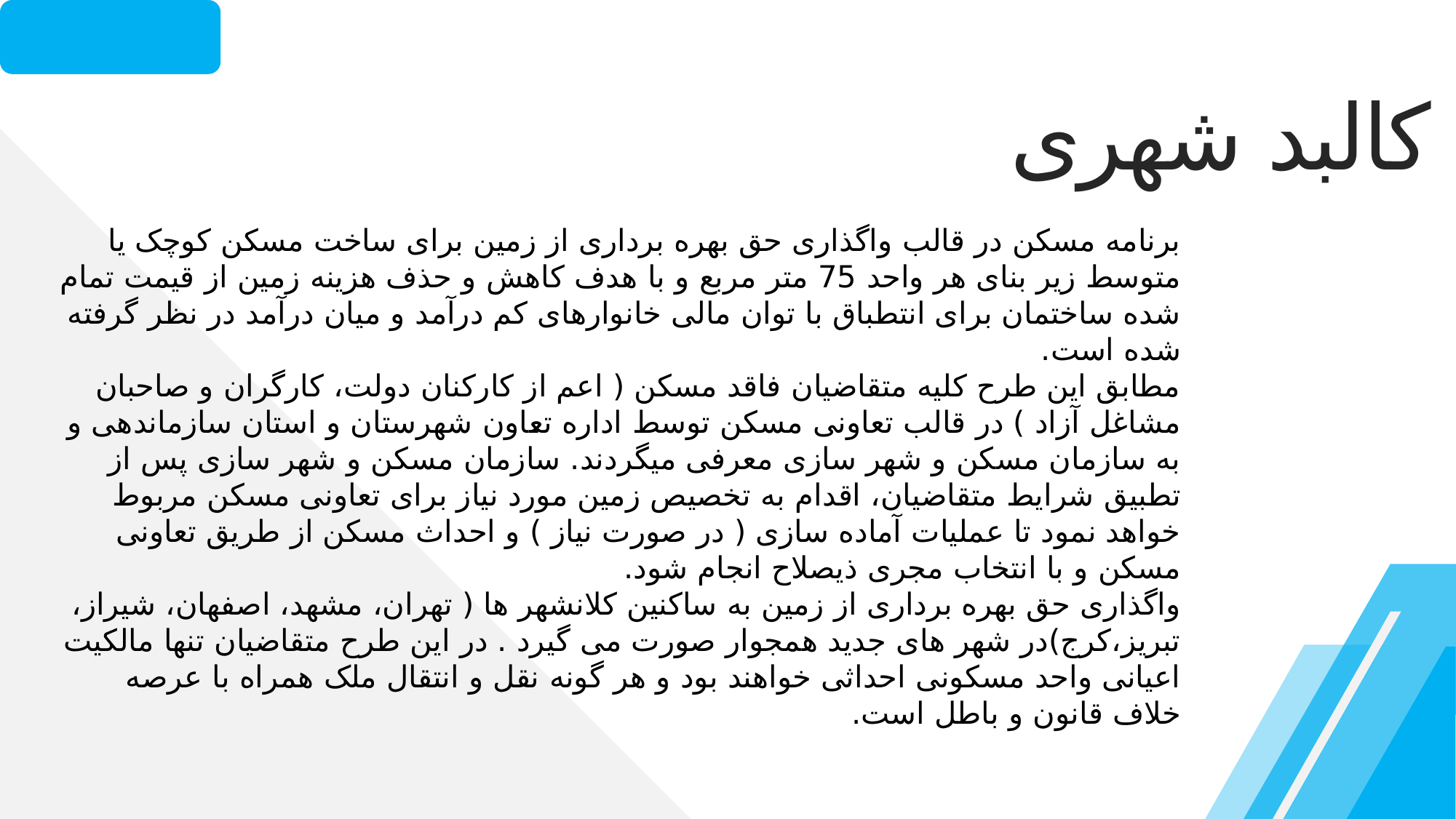

02
کالبد شهری

برنامه مسکن در قالب واگذاری حق بهره برداری از زمین برای ساخت مسکن کوچک یا متوسط زیر بنای هر واحد 75 متر مربع و با هدف کاهش و حذف هزینه زمین از قیمت تمام شده ساختمان برای انتطباق با توان مالی خانوارهای کم درآمد و میان درآمد در نظر گرفته شده است.
مطابق این طرح کلیه متقاضیان فاقد مسکن ( اعم از کارکنان دولت، کارگران و صاحبان مشاغل آزاد ) در قالب تعاونی مسکن توسط اداره تعاون شهرستان و استان سازماندهی و به سازمان مسکن و شهر سازی معرفی میگردند. سازمان مسکن و شهر سازی پس از تطبیق شرایط متقاضیان، اقدام به تخصیص زمین مورد نیاز برای تعاونی مسکن مربوط خواهد نمود تا عملیات آماده سازی ( در صورت نیاز ) و احداث مسکن از طریق تعاونی مسکن و با انتخاب مجری ذیصلاح انجام شود.
واگذاری حق بهره برداری از زمین به ساکنین کلانشهر ها ( تهران، مشهد، اصفهان، شیراز، تبریز،کرج)در شهر های جدید همجوار صورت می گیرد . در این طرح متقاضیان تنها مالکیت اعیانی واحد مسکونی احداثی خواهند بود و هر گونه نقل و انتقال ملک همراه با عرصه خلاف قانون و باطل است.